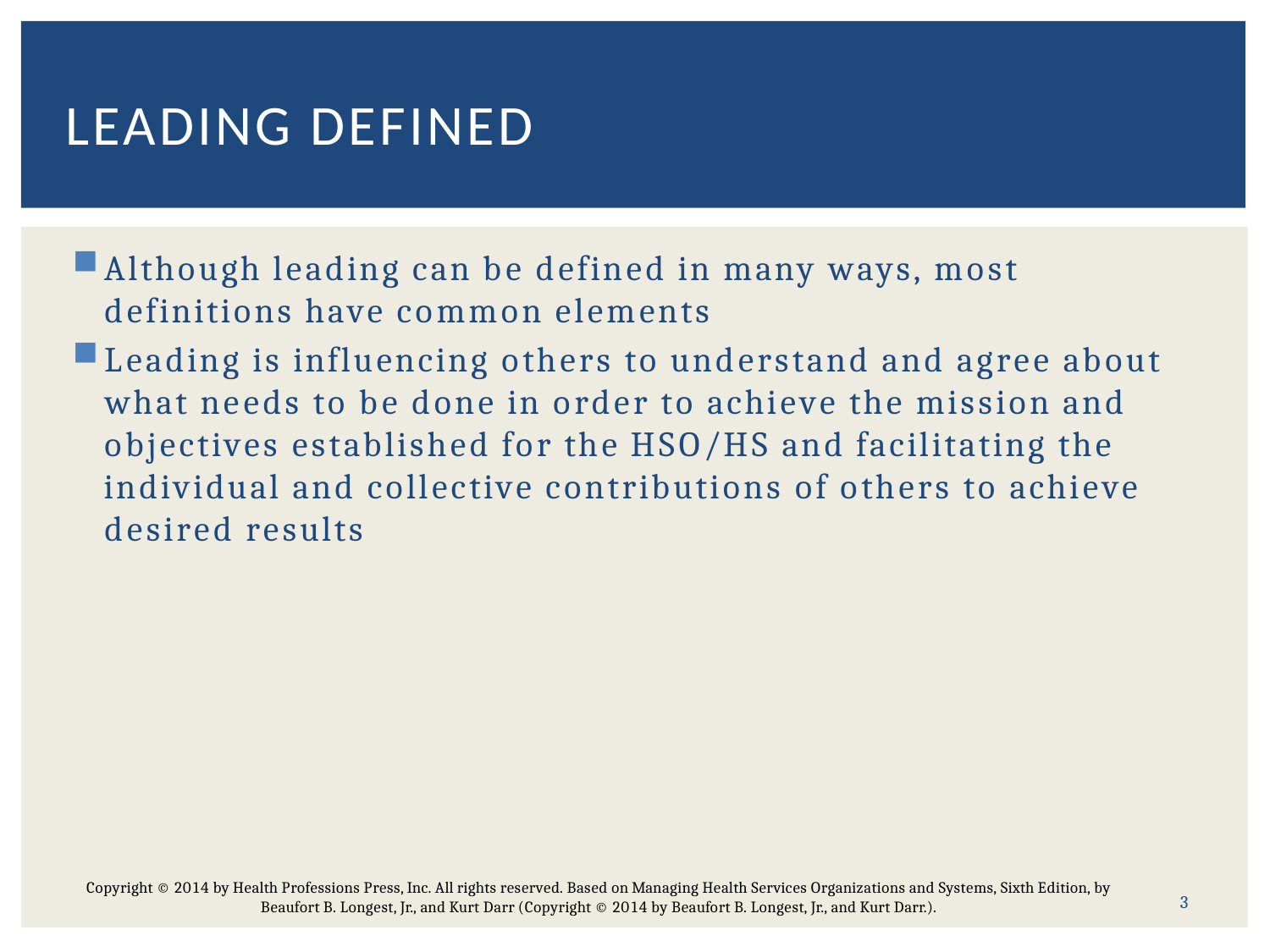

# Leading defined
Although leading can be defined in many ways, most definitions have common elements
Leading is influencing others to understand and agree about what needs to be done in order to achieve the mission and objectives established for the HSO/HS and facilitating the individual and collective contributions of others to achieve desired results
3